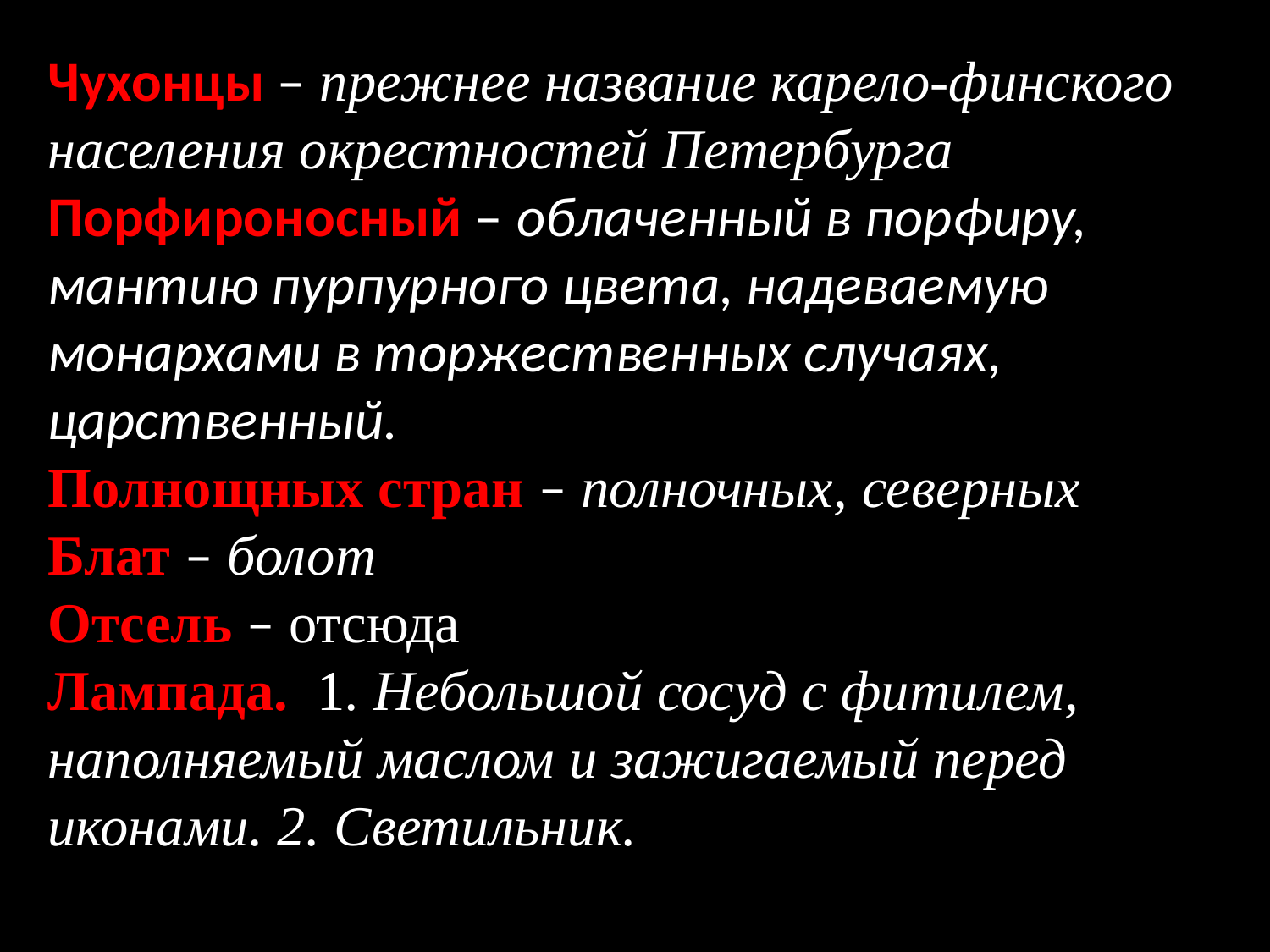

Чухонцы – прежнее название карело-финского населения окрестностей Петербурга
Порфироносный – облаченный в порфиру, мантию пурпурного цвета, надеваемую монархами в торжественных случаях, царственный.
Полнощных стран – полночных, северных
Блат – болот
Отсель – отсюда
Лампада.  1. Небольшой сосуд с фитилем, наполняемый маслом и зажигаемый перед иконами. 2. Светильник.